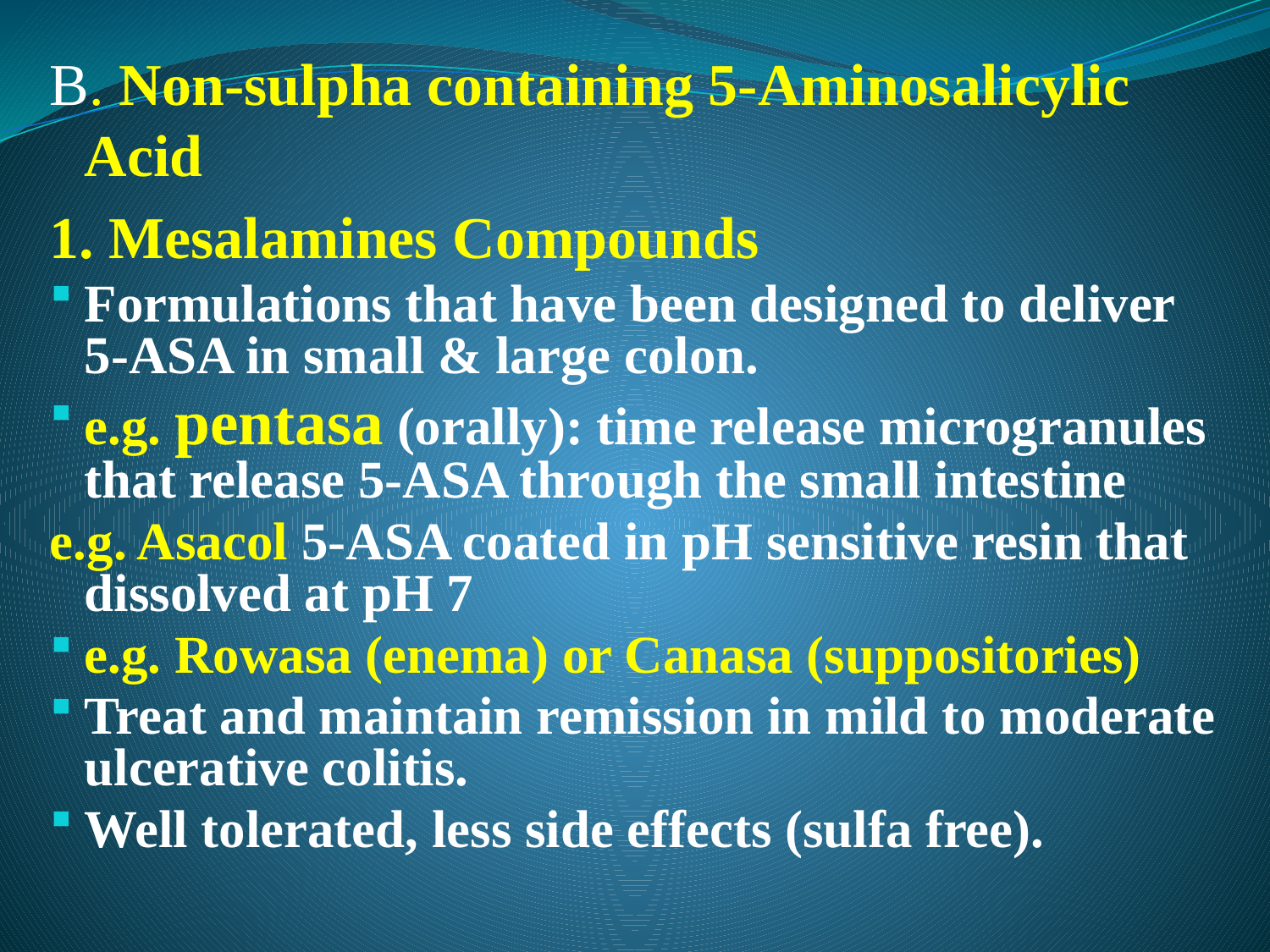

B. Non-sulpha containing 5-Aminosalicylic Acid
1. Mesalamines Compounds
Formulations that have been designed to deliver 5-ASA in small & large colon.
e.g. pentasa (orally): time release microgranules that release 5-ASA through the small intestine
e.g. Asacol 5-ASA coated in pH sensitive resin that dissolved at pH 7
e.g. Rowasa (enema) or Canasa (suppositories)
Treat and maintain remission in mild to moderate ulcerative colitis.
Well tolerated, less side effects (sulfa free).